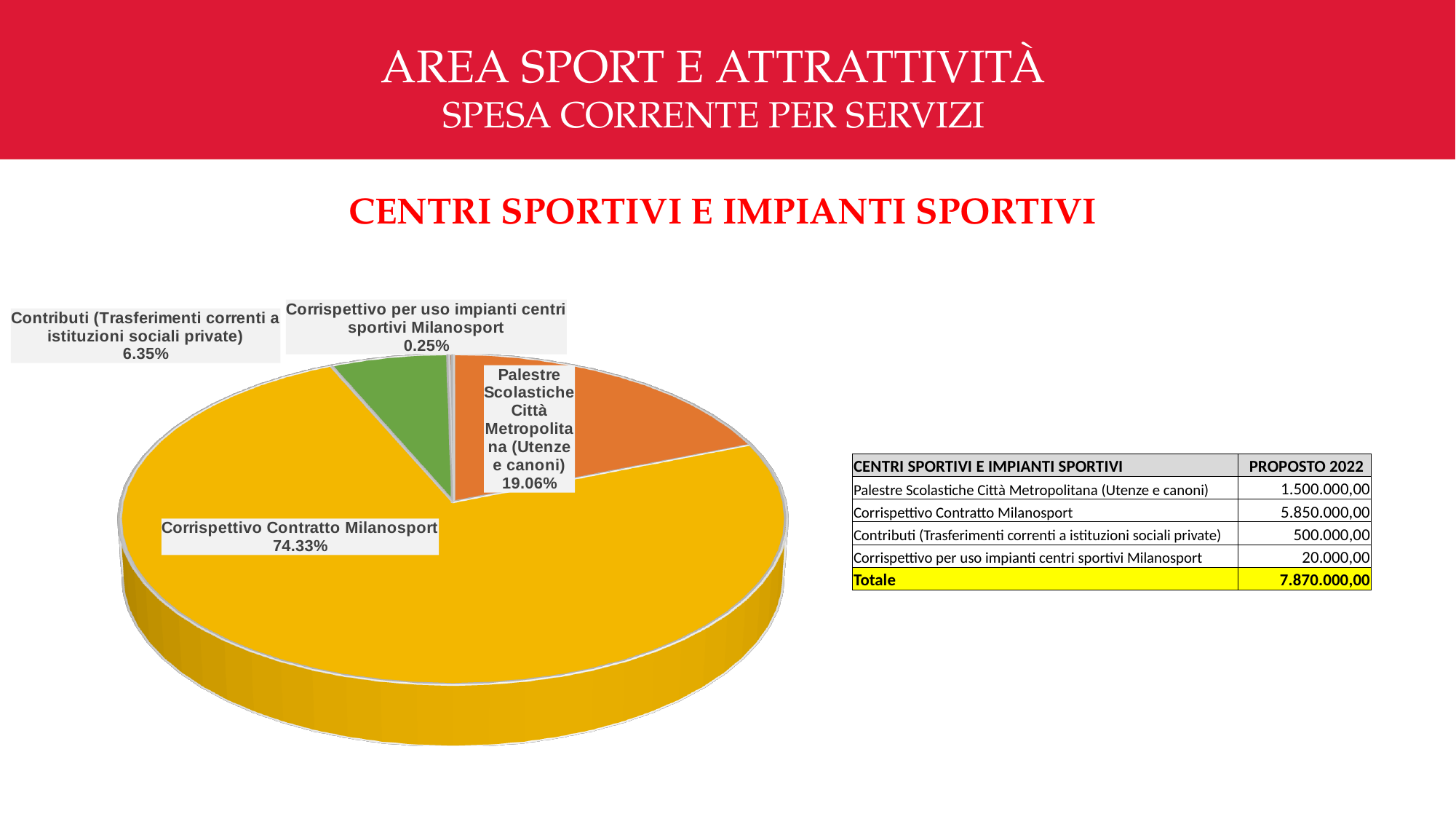

# AREA SPORT E ATTRATTIVITÀ SPESA CORRENTE PER SERVIZI
CENTRI SPORTIVI E IMPIANTI SPORTIVI

[unsupported chart]

| CENTRI SPORTIVI E IMPIANTI SPORTIVI | PROPOSTO 2022 |
| --- | --- |
| Palestre Scolastiche Città Metropolitana (Utenze e canoni) | 1.500.000,00 |
| Corrispettivo Contratto Milanosport | 5.850.000,00 |
| Contributi (Trasferimenti correnti a istituzioni sociali private) | 500.000,00 |
| Corrispettivo per uso impianti centri sportivi Milanosport | 20.000,00 |
| Totale | 7.870.000,00 |